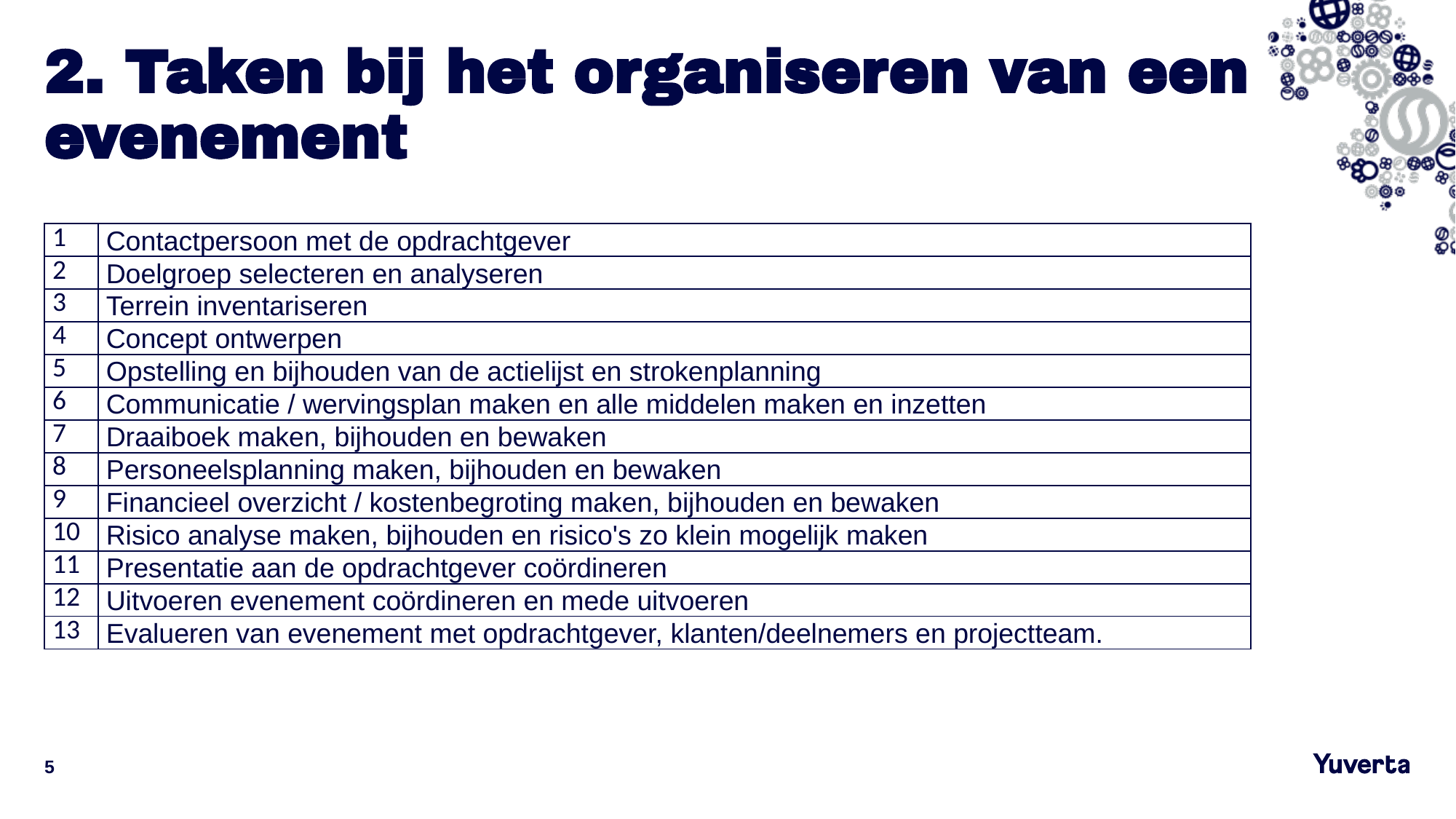

# 2. Taken bij het organiseren van een evenement
| 1 | Contactpersoon met de opdrachtgever |
| --- | --- |
| 2 | Doelgroep selecteren en analyseren |
| 3 | Terrein inventariseren |
| 4 | Concept ontwerpen |
| 5 | Opstelling en bijhouden van de actielijst en strokenplanning |
| 6 | Communicatie / wervingsplan maken en alle middelen maken en inzetten |
| 7 | Draaiboek maken, bijhouden en bewaken |
| 8 | Personeelsplanning maken, bijhouden en bewaken |
| 9 | Financieel overzicht / kostenbegroting maken, bijhouden en bewaken |
| 10 | Risico analyse maken, bijhouden en risico's zo klein mogelijk maken |
| 11 | Presentatie aan de opdrachtgever coördineren |
| 12 | Uitvoeren evenement coördineren en mede uitvoeren |
| 13 | Evalueren van evenement met opdrachtgever, klanten/deelnemers en projectteam. |
5
31-8-2023